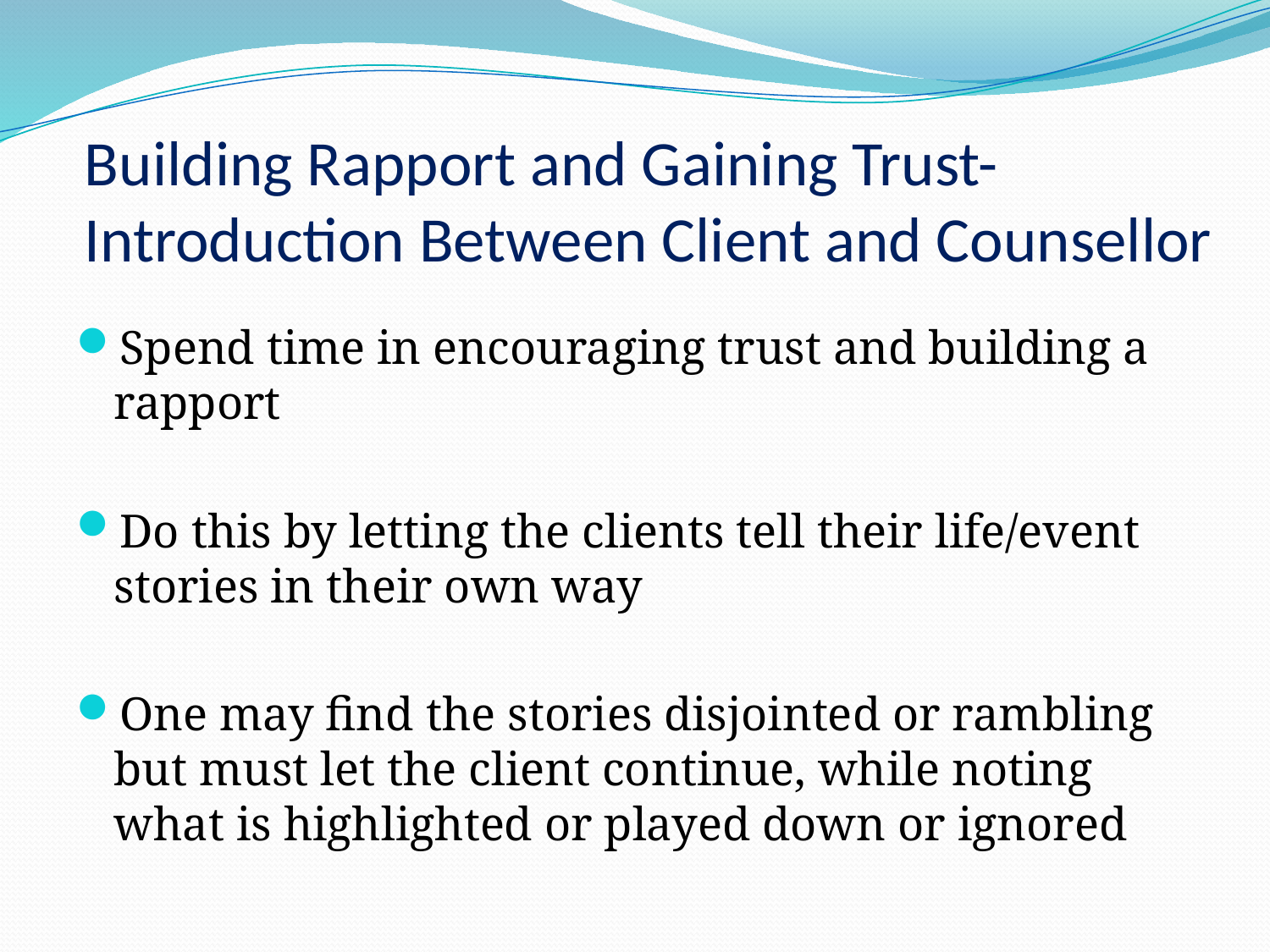

# Building Rapport and Gaining Trust- Introduction Between Client and Counsellor
Spend time in encouraging trust and building a rapport

Do this by letting the clients tell their life/event stories in their own way

One may find the stories disjointed or rambling but must let the client continue, while noting what is highlighted or played down or ignored